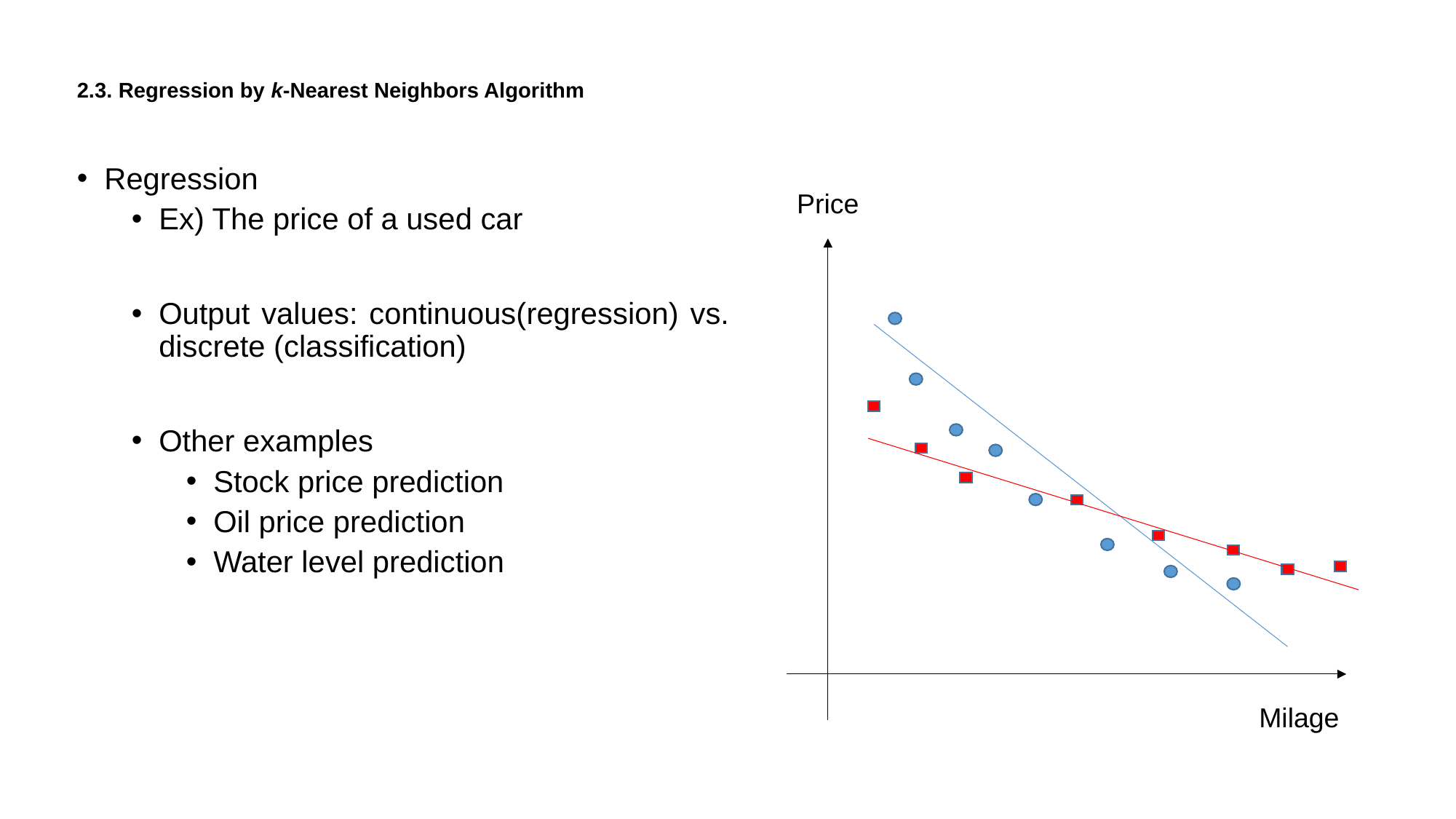

# 2.3. Regression by k-Nearest Neighbors Algorithm
Regression
Ex) The price of a used car

Output values: continuous(regression) vs. discrete (classification)

Other examples
Stock price prediction
Oil price prediction
Water level prediction

Price

Milage